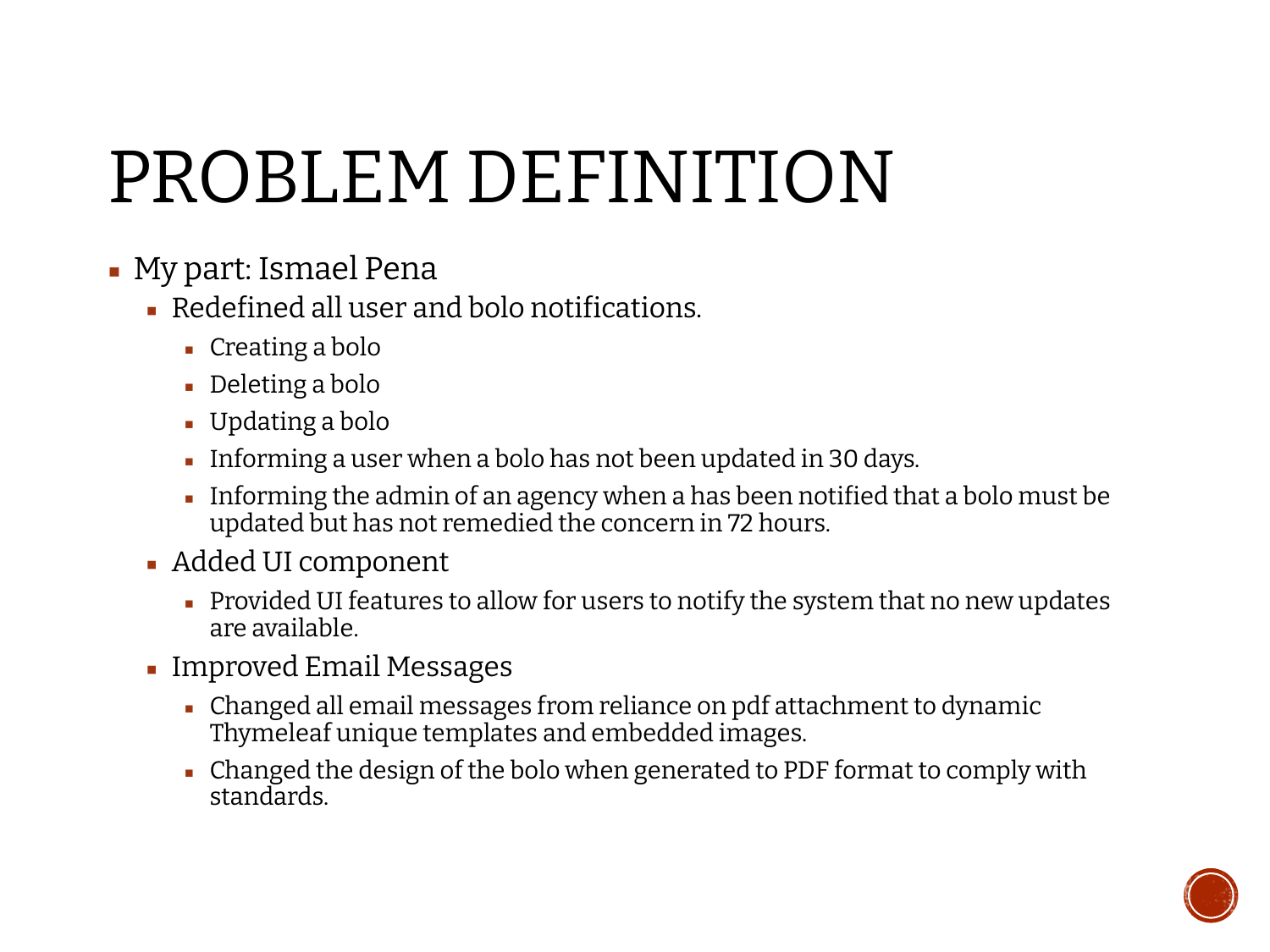

# PROBLEM DEFINITION
My part: Ismael Pena
Redefined all user and bolo notifications.
Creating a bolo
Deleting a bolo
Updating a bolo
Informing a user when a bolo has not been updated in 30 days.
Informing the admin of an agency when a has been notified that a bolo must be updated but has not remedied the concern in 72 hours.
Added UI component
Provided UI features to allow for users to notify the system that no new updates are available.
Improved Email Messages
Changed all email messages from reliance on pdf attachment to dynamic Thymeleaf unique templates and embedded images.
Changed the design of the bolo when generated to PDF format to comply with standards.